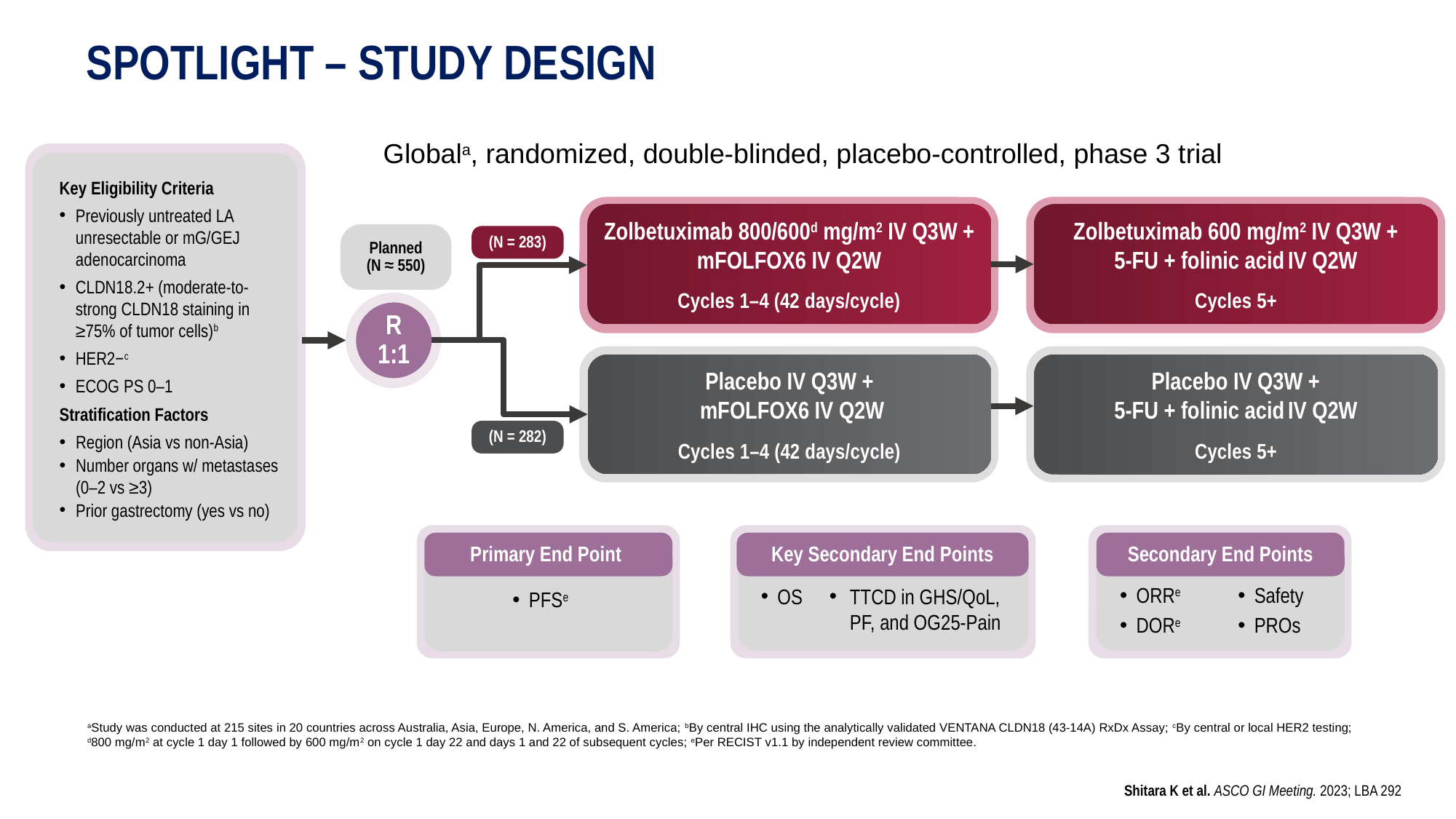

Spotlight – STUDY DESIGN
Globala, randomized, double-blinded, placebo-controlled, phase 3 trial

Key Eligibility Criteria
Previously untreated LA unresectable or mG/GEJ adenocarcinoma
CLDN18.2+ (moderate-to-strong CLDN18 staining in ≥75% of tumor cells)b
HER2−c
ECOG PS 0–1
Stratification Factors
Region (Asia vs non-Asia)
Number organs w/ metastases (0–2 vs ≥3)
Prior gastrectomy (yes vs no)

Zolbetuximab 800/600d mg/m2 IV Q3W +
mFOLFOX6 IV Q2W
Cycles 1–4 (42 days/cycle)
Zolbetuximab 600 mg/m2 IV Q3W +
5-FU + folinic acid IV Q2W
Cycles 5+

Planned
(N ≈ 550)
(N = 283)

R
1:1

Placebo IV Q3W +
 mFOLFOX6 IV Q2W
Cycles 1–4 (42 days/cycle)
Placebo IV Q3W +
5-FU + folinic acid IV Q2W
Cycles 5+
(N = 282)

Primary End Point
Key Secondary End Points

Secondary End Points

ORRe
DORe
Safety
PROs
OS
TTCD in GHS/QoL,
PF, and OG25-Pain
PFSe
aStudy was conducted at 215 sites in 20 countries across Australia, Asia, Europe, N. America, and S. America; bBy central IHC using the analytically validated VENTANA CLDN18 (43-14A) RxDx Assay; cBy central or local HER2 testing; d800 mg/m2 at cycle 1 day 1 followed by 600 mg/m2 on cycle 1 day 22 and days 1 and 22 of subsequent cycles; ePer RECIST v1.1 by independent review committee.
Shitara K et al. ASCO GI Meeting. 2023; LBA 292